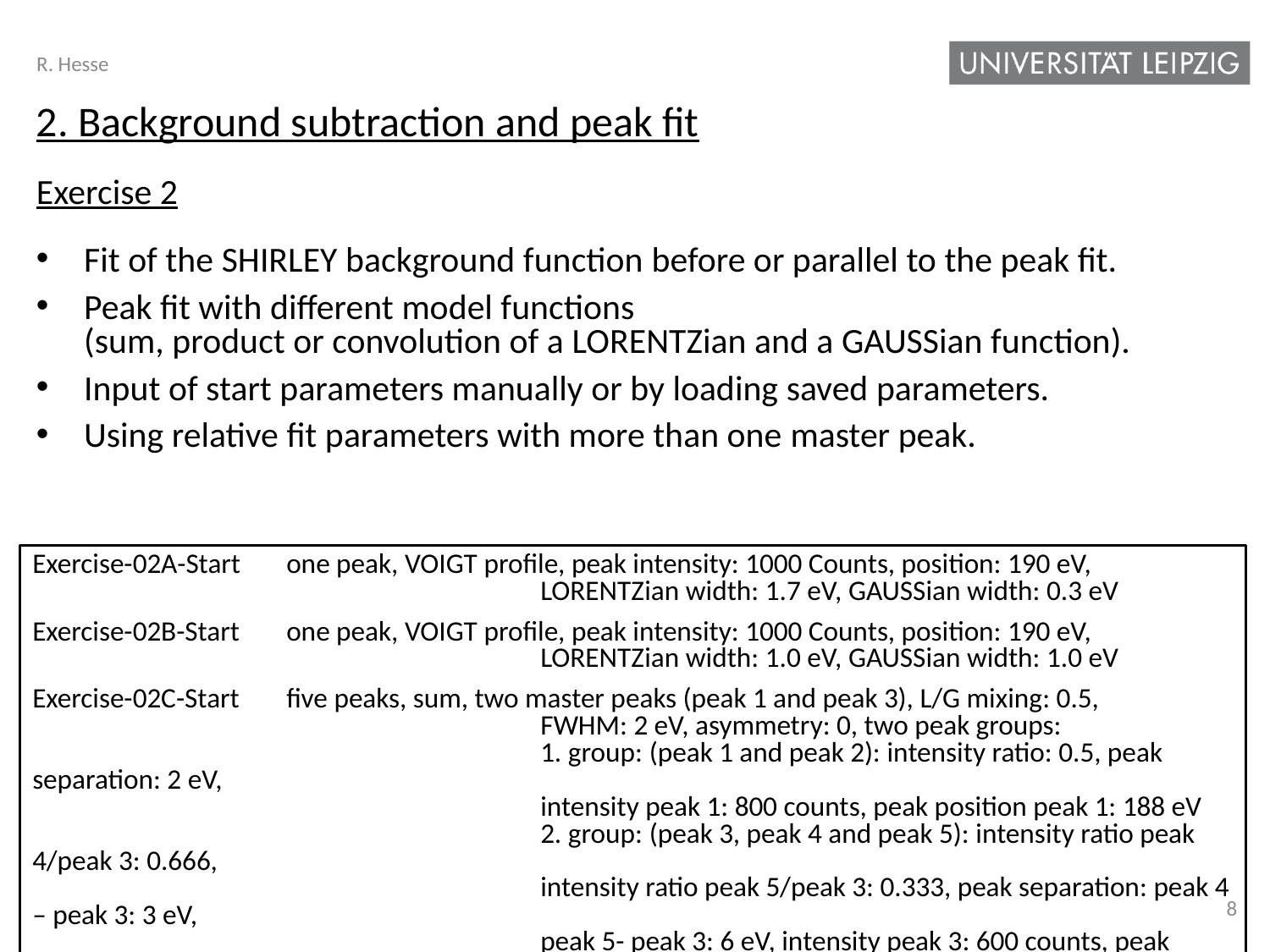

R. Hesse
2. Background subtraction and peak fit
Exercise 2

Fit of the Shirley background function before or parallel to the peak fit.

Peak fit with different model functions
(sum, product or convolution of a Lorentzian and a Gaussian function).

Input of start parameters manually or by loading saved parameters.
Using relative fit parameters with more than one master peak.
Exercise-02A-Start	one peak, Voigt profile, peak intensity: 1000 Counts, position: 190 eV,
				Lorentzian width: 1.7 eV, Gaussian width: 0.3 eV

Exercise-02B-Start	one peak, Voigt profile, peak intensity: 1000 Counts, position: 190 eV,
				Lorentzian width: 1.0 eV, Gaussian width: 1.0 eV

Exercise-02C-Start	five peaks, sum, two master peaks (peak 1 and peak 3), L/G mixing: 0.5,
				FWHM: 2 eV, asymmetry: 0, two peak groups:
				1. group: (peak 1 and peak 2): intensity ratio: 0.5, peak separation: 2 eV,
				intensity peak 1: 800 counts, peak position peak 1: 188 eV
				2. group: (peak 3, peak 4 and peak 5): intensity ratio peak 4/peak 3: 0.666,
				intensity ratio peak 5/peak 3: 0.333, peak separation: peak 4 – peak 3: 3 eV,
				peak 5- peak 3: 6 eV, intensity peak 3: 600 counts, peak position peak 3: 189 eV
8